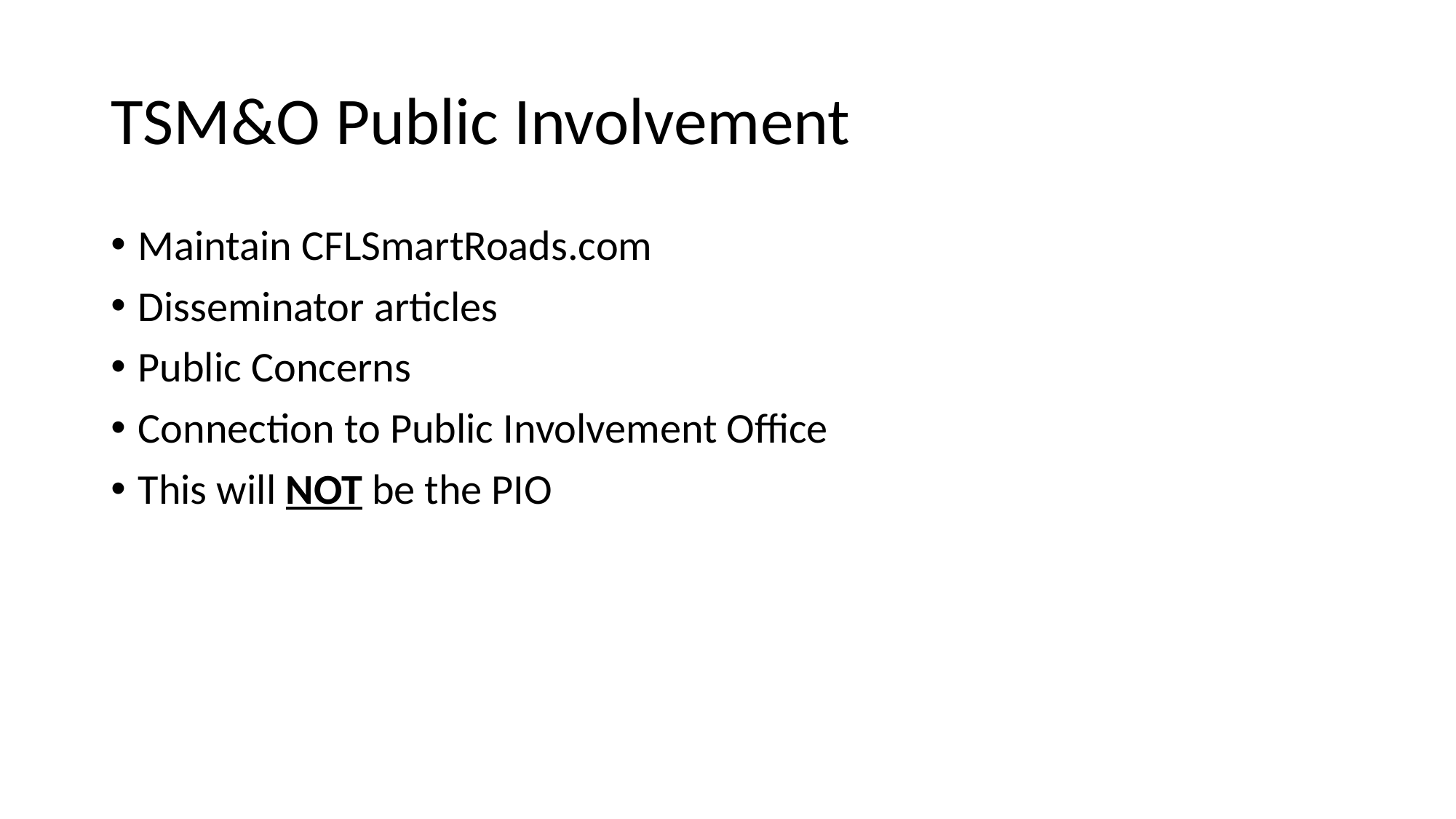

# TSM&O Public Involvement
Maintain CFLSmartRoads.com
Disseminator articles
Public Concerns
Connection to Public Involvement Office
This will NOT be the PIO